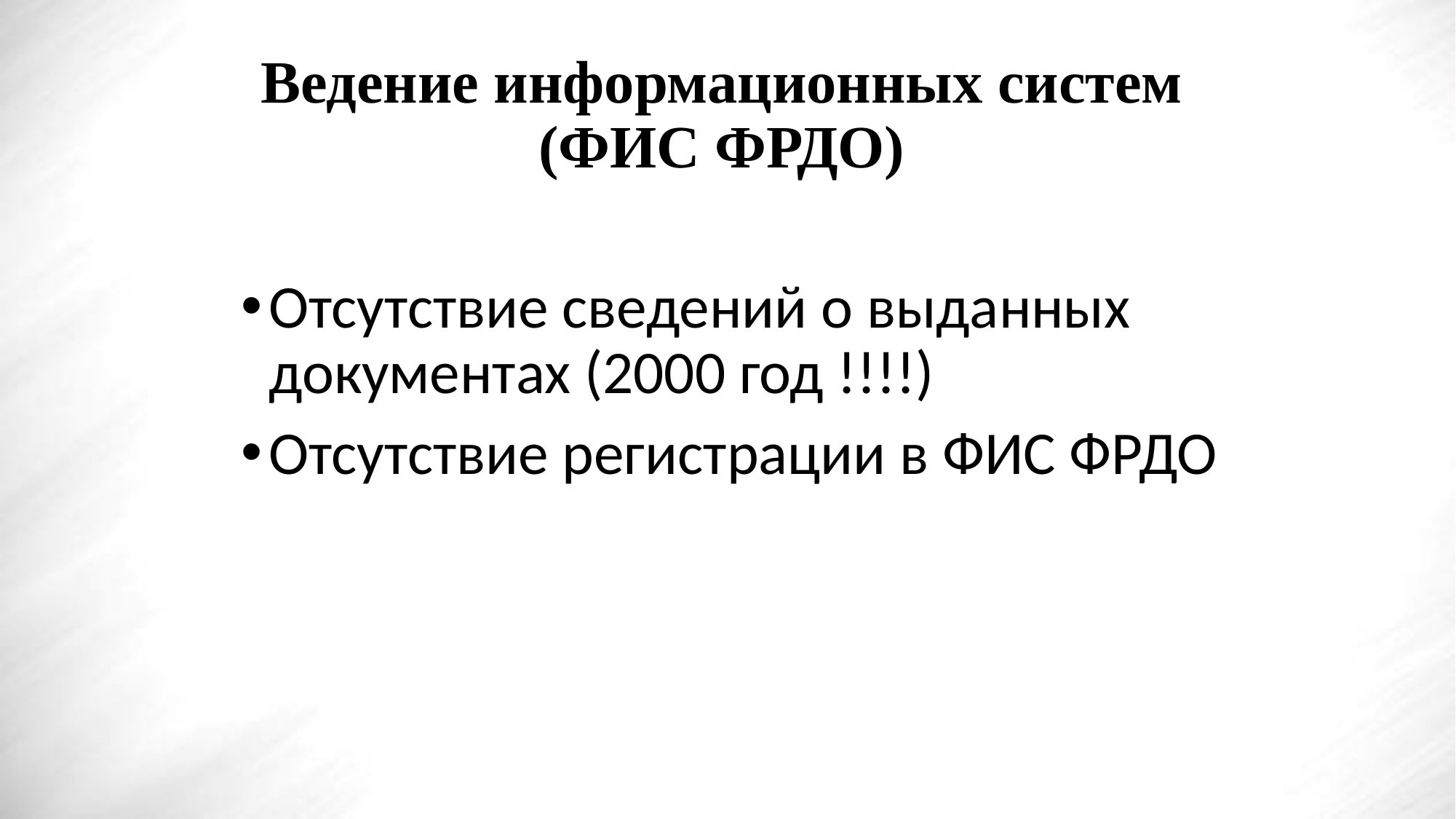

# Ведение информационных систем (ФИС ФРДО)
Отсутствие сведений о выданных документах (2000 год !!!!)
Отсутствие регистрации в ФИС ФРДО